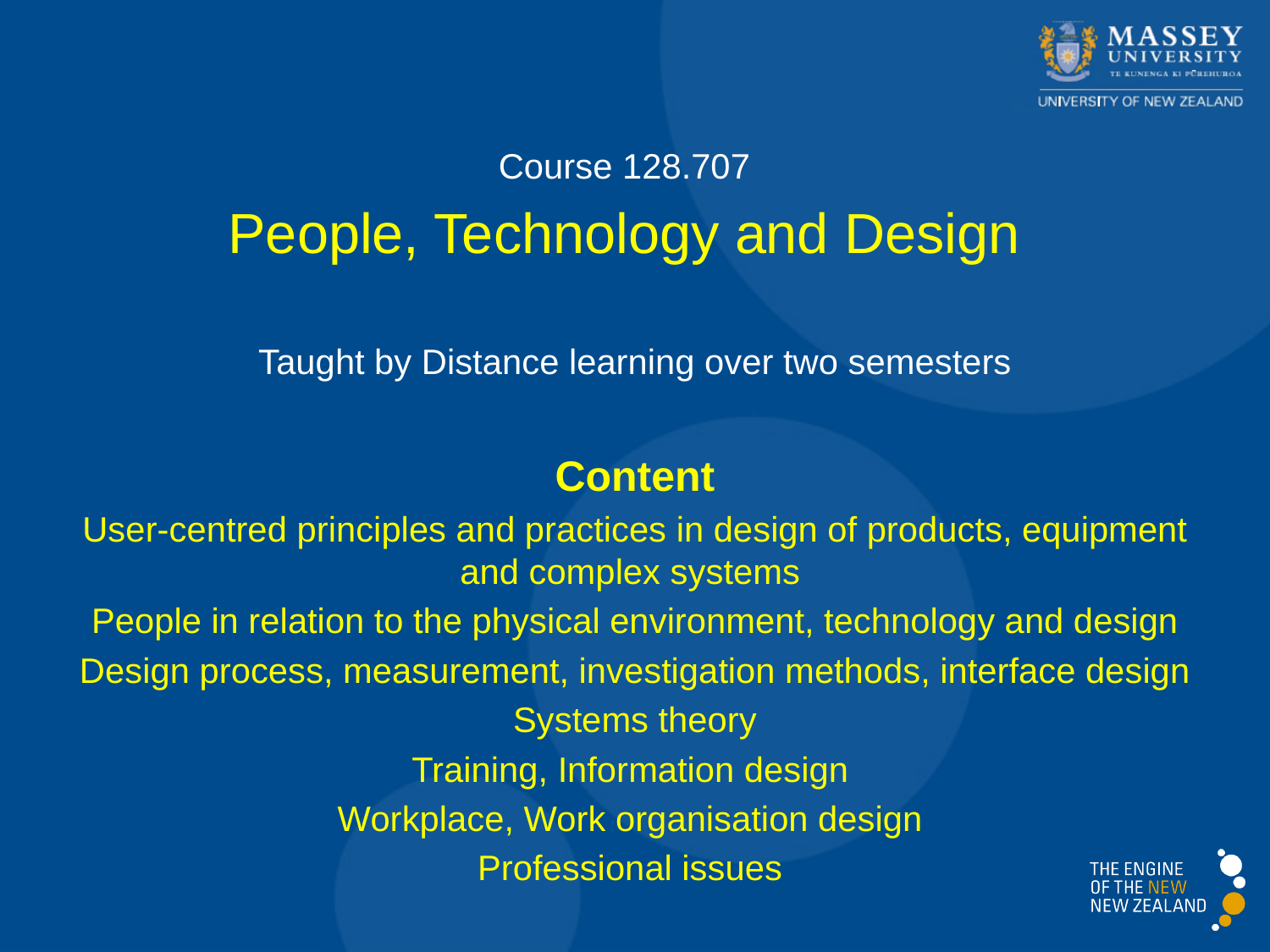

Course 128.707
People, Technology and Design

Taught by Distance learning over two semesters

Content
User-centred principles and practices in design of products, equipment and complex systems
People in relation to the physical environment, technology and design
Design process, measurement, investigation methods, interface design
Systems theory
Training, Information design
Workplace, Work organisation design
Professional issues